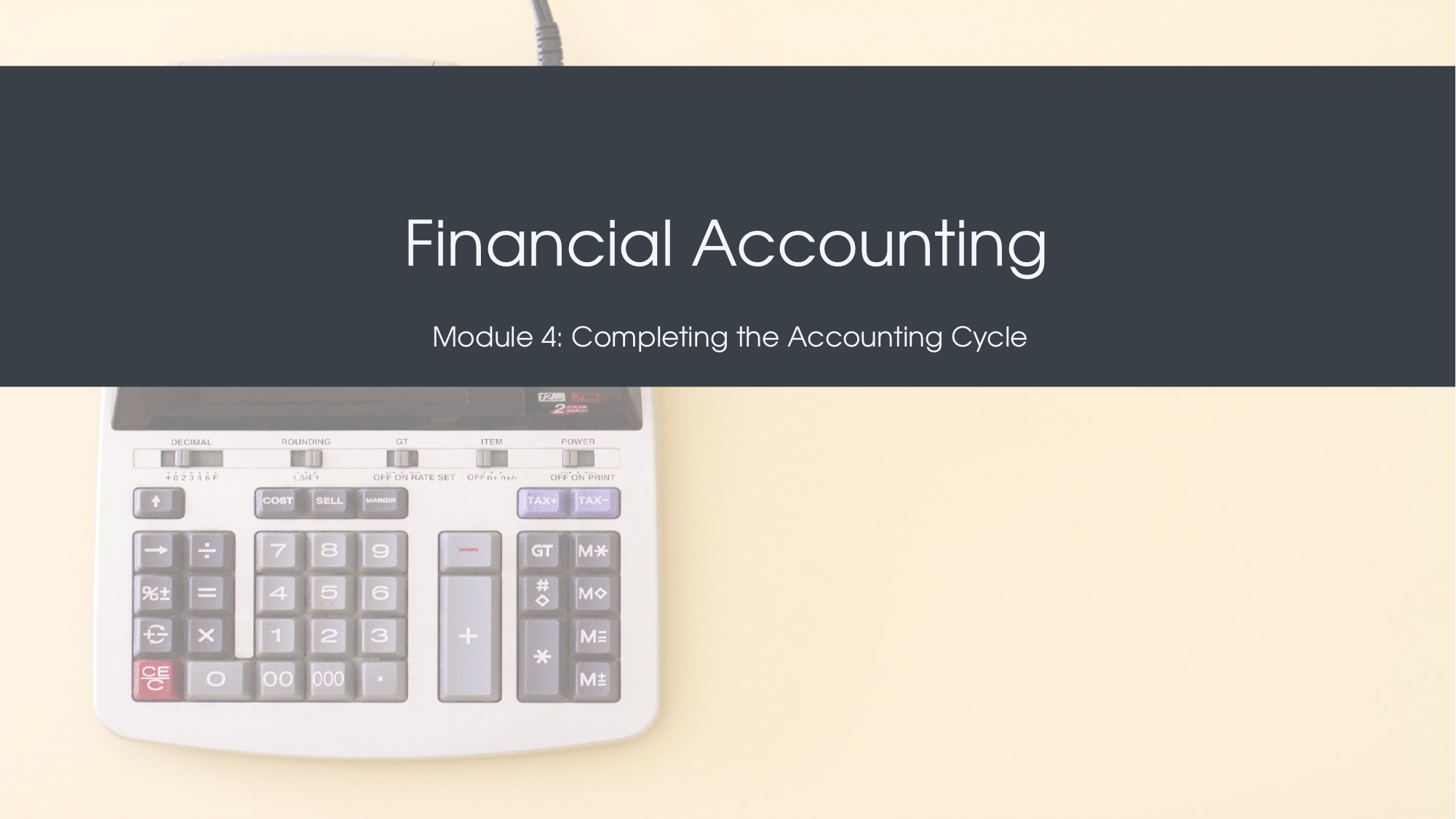

# Financial Accounting
Module 4: Completing the Accounting Cycle